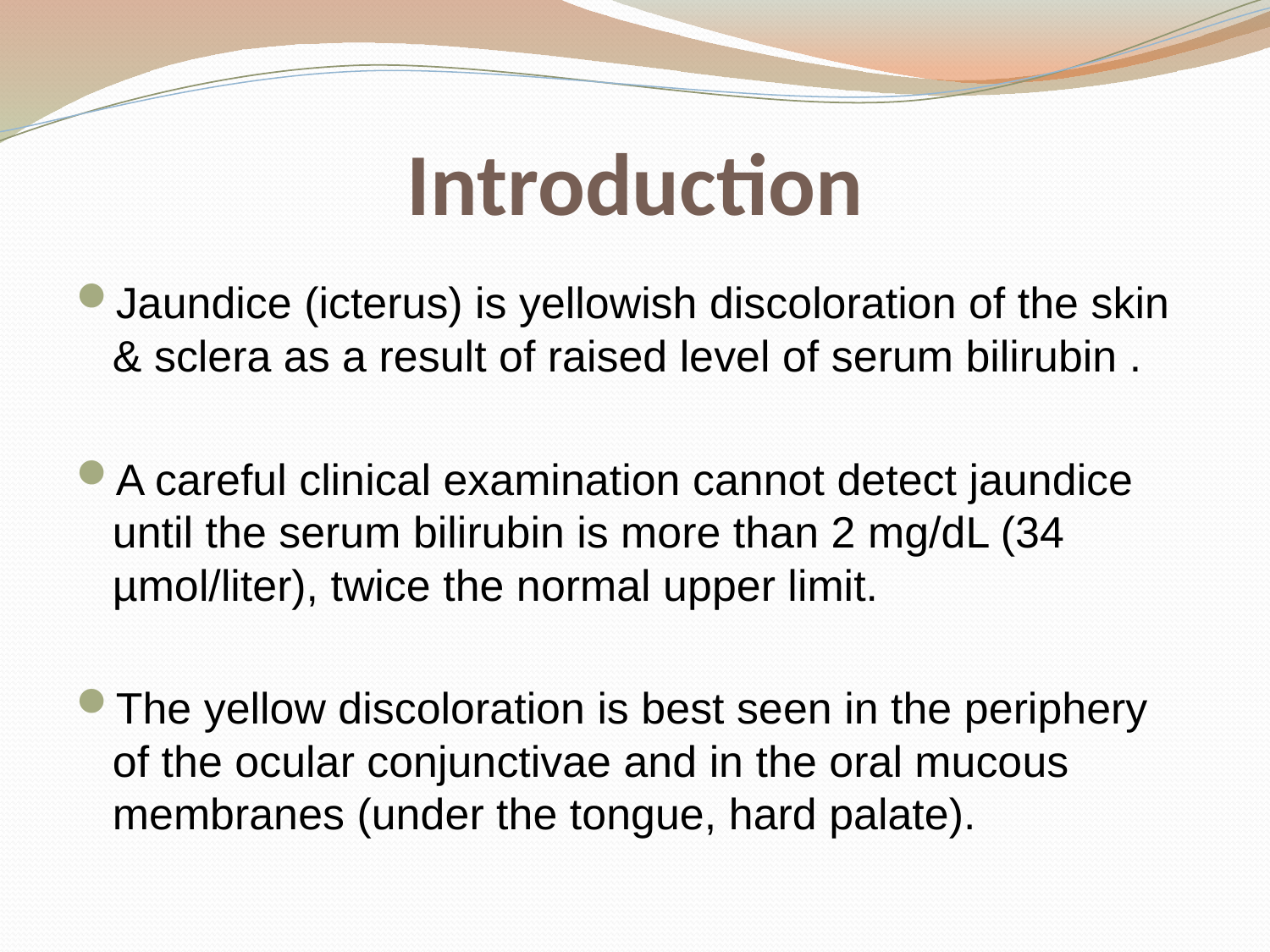

# Introduction
Jaundice (icterus) is yellowish discoloration of the skin & sclera as a result of raised level of serum bilirubin .

A careful clinical examination cannot detect jaundice until the serum bilirubin is more than 2 mg/dL (34 µmol/liter), twice the normal upper limit.

The yellow discoloration is best seen in the periphery of the ocular conjunctivae and in the oral mucous membranes (under the tongue, hard palate).